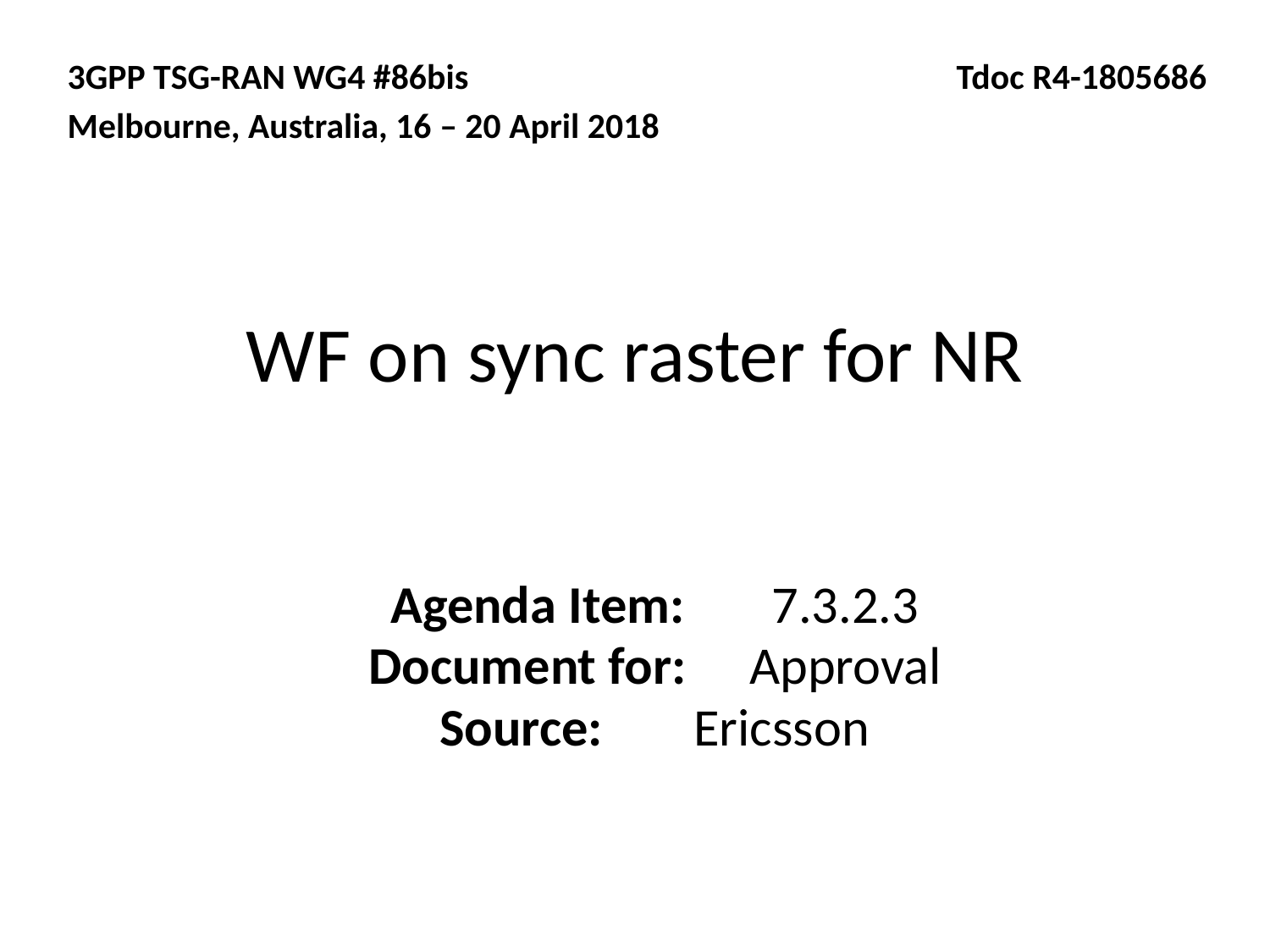

3GPP TSG-RAN WG4 #86bis  				Tdoc R4-1805686
Melbourne, Australia, 16 – 20 April 2018
# WF on sync raster for NR
Agenda Item:	7.3.2.3
Document for:	Approval
Source: 	Ericsson